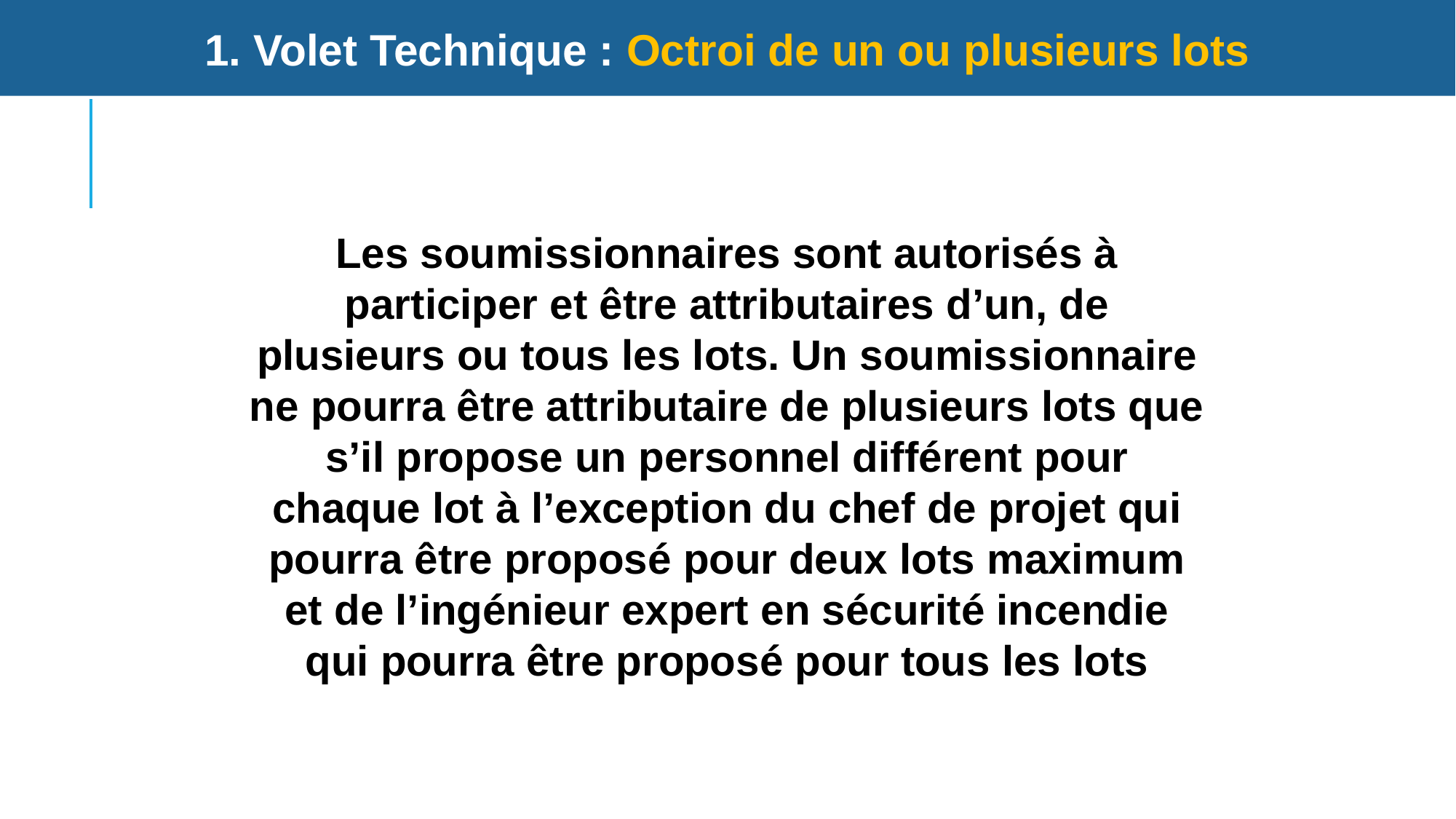

1. Volet Technique : Octroi de un ou plusieurs lots
Les soumissionnaires sont autorisés à participer et être attributaires d’un, de plusieurs ou tous les lots. Un soumissionnaire ne pourra être attributaire de plusieurs lots que s’il propose un personnel différent pour chaque lot à l’exception du chef de projet qui pourra être proposé pour deux lots maximum et de l’ingénieur expert en sécurité incendie qui pourra être proposé pour tous les lots